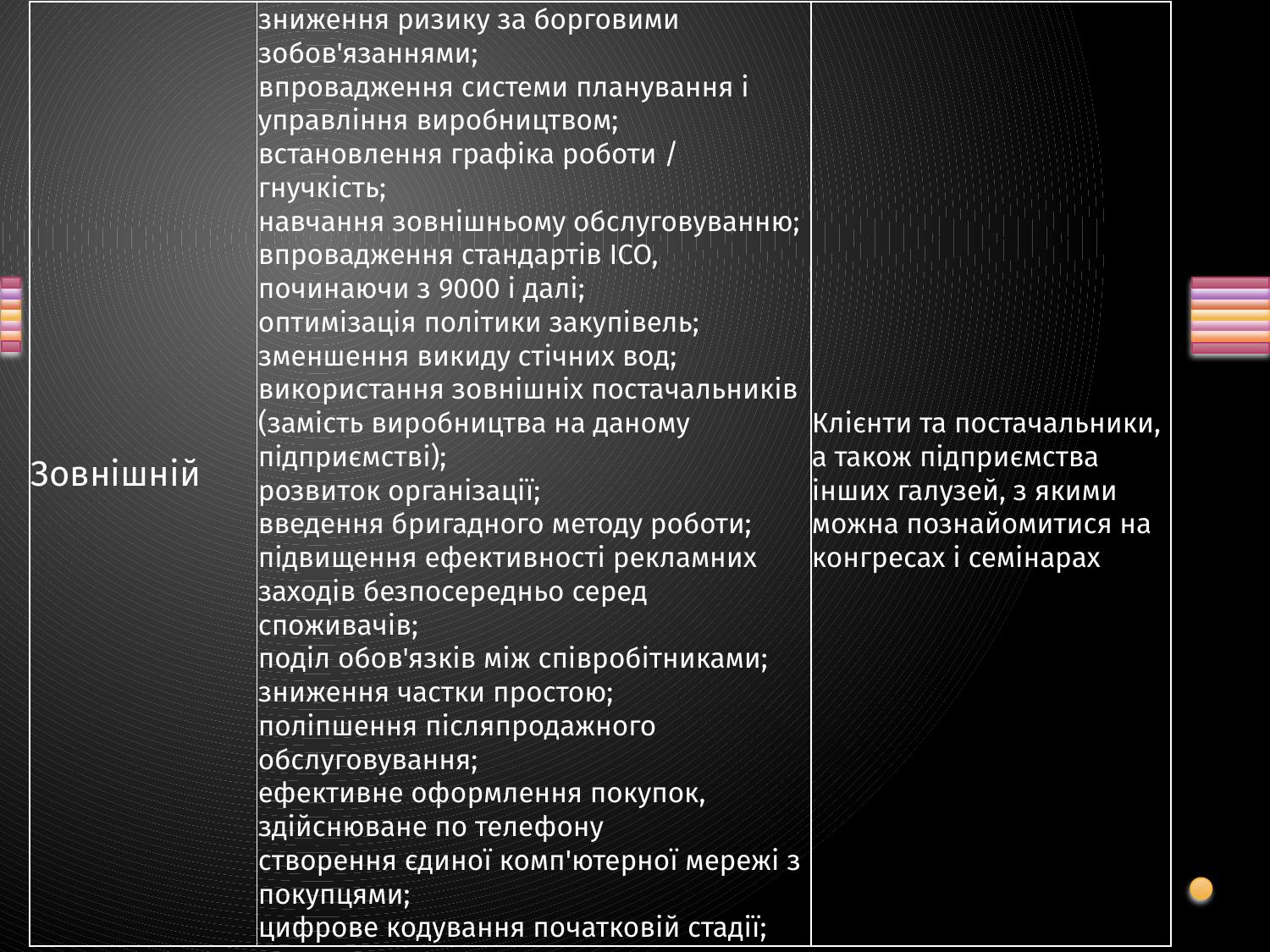

| Зовнішній | зниження ризику за борговими зобов'язаннями; впровадження системи планування і управління виробництвом; встановлення графіка роботи / гнучкість; навчання зовнішньому обслуговуванню; впровадження стандартів ІСО, починаючи з 9000 і далі; оптимізація політики закупівель; зменшення викиду стічних вод; використання зовнішніх постачальників (замість виробництва на даному підприємстві); розвиток організації; введення бригадного методу роботи; підвищення ефективності рекламних заходів безпосередньо серед споживачів; поділ обов'язків між співробітниками; зниження частки простою; поліпшення післяпродажного обслуговування; ефективне оформлення покупок, здійснюване по телефону створення єдиної комп'ютерної мережі з покупцями; цифрове кодування початковій стадії; | Клієнти та постачальники, а також підприємства інших галузей, з якими можна познайомитися на конгресах і семінарах |
| --- | --- | --- |